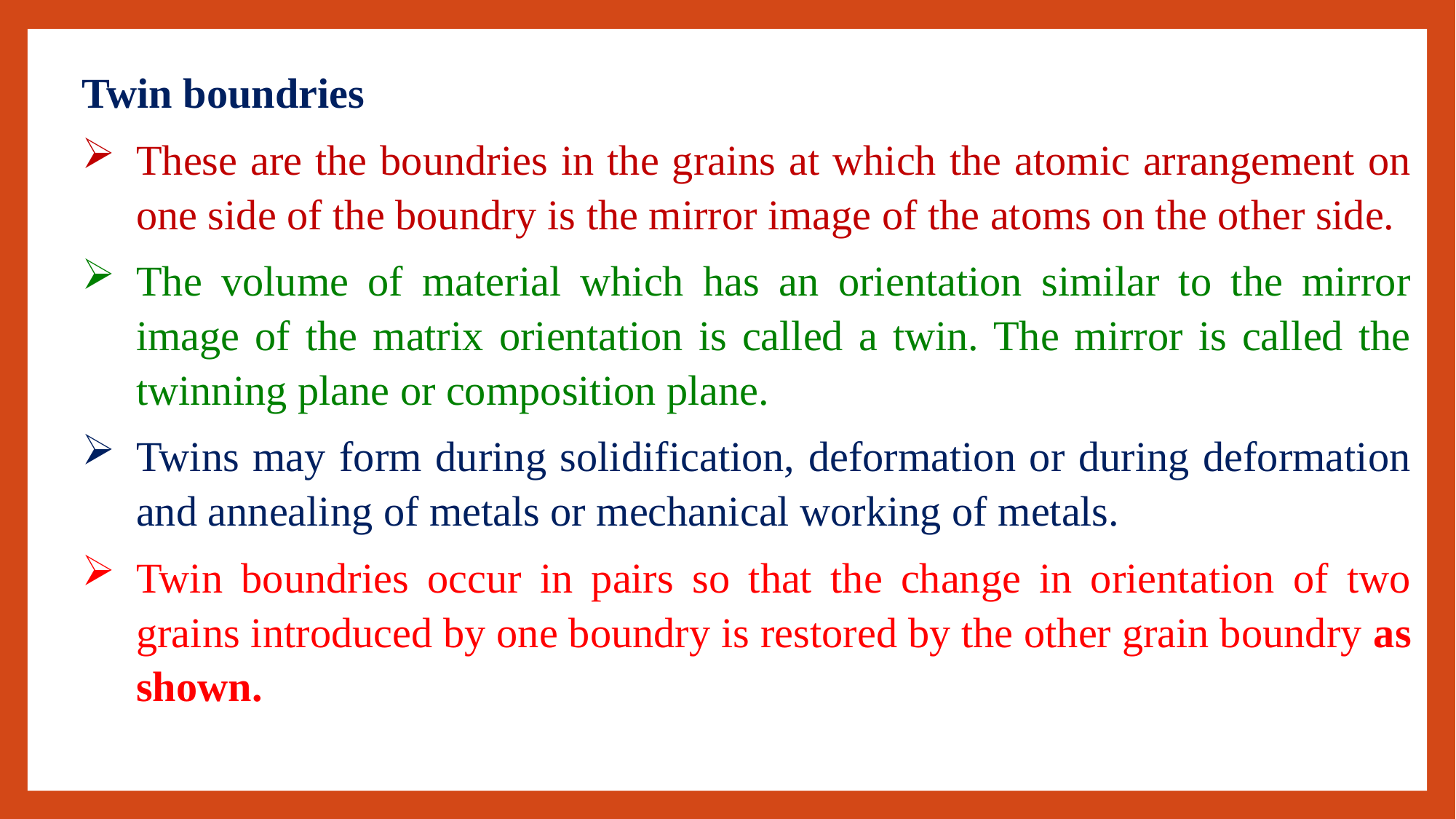

Twin boundries
These are the boundries in the grains at which the atomic arrangement on one side of the boundry is the mirror image of the atoms on the other side.
The volume of material which has an orientation similar to the mirror image of the matrix orientation is called a twin. The mirror is called the twinning plane or composition plane.
Twins may form during solidification, deformation or during deformation and annealing of metals or mechanical working of metals.
Twin boundries occur in pairs so that the change in orientation of two grains introduced by one boundry is restored by the other grain boundry as shown.